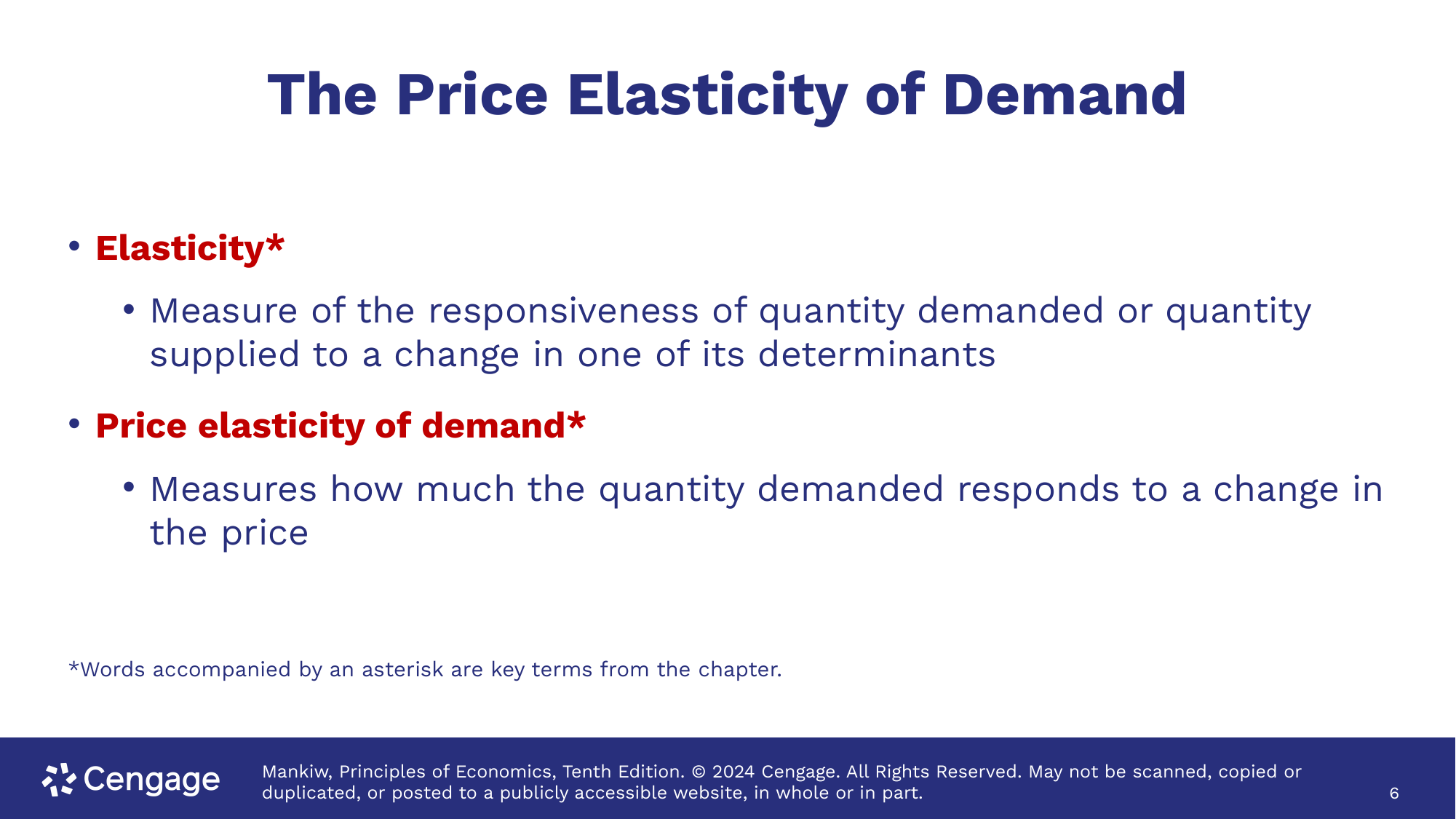

# The Price Elasticity of Demand
Elasticity*
Measure of the responsiveness of quantity demanded or quantity supplied to a change in one of its determinants
Price elasticity of demand*
Measures how much the quantity demanded responds to a change in the price
*Words accompanied by an asterisk are key terms from the chapter.